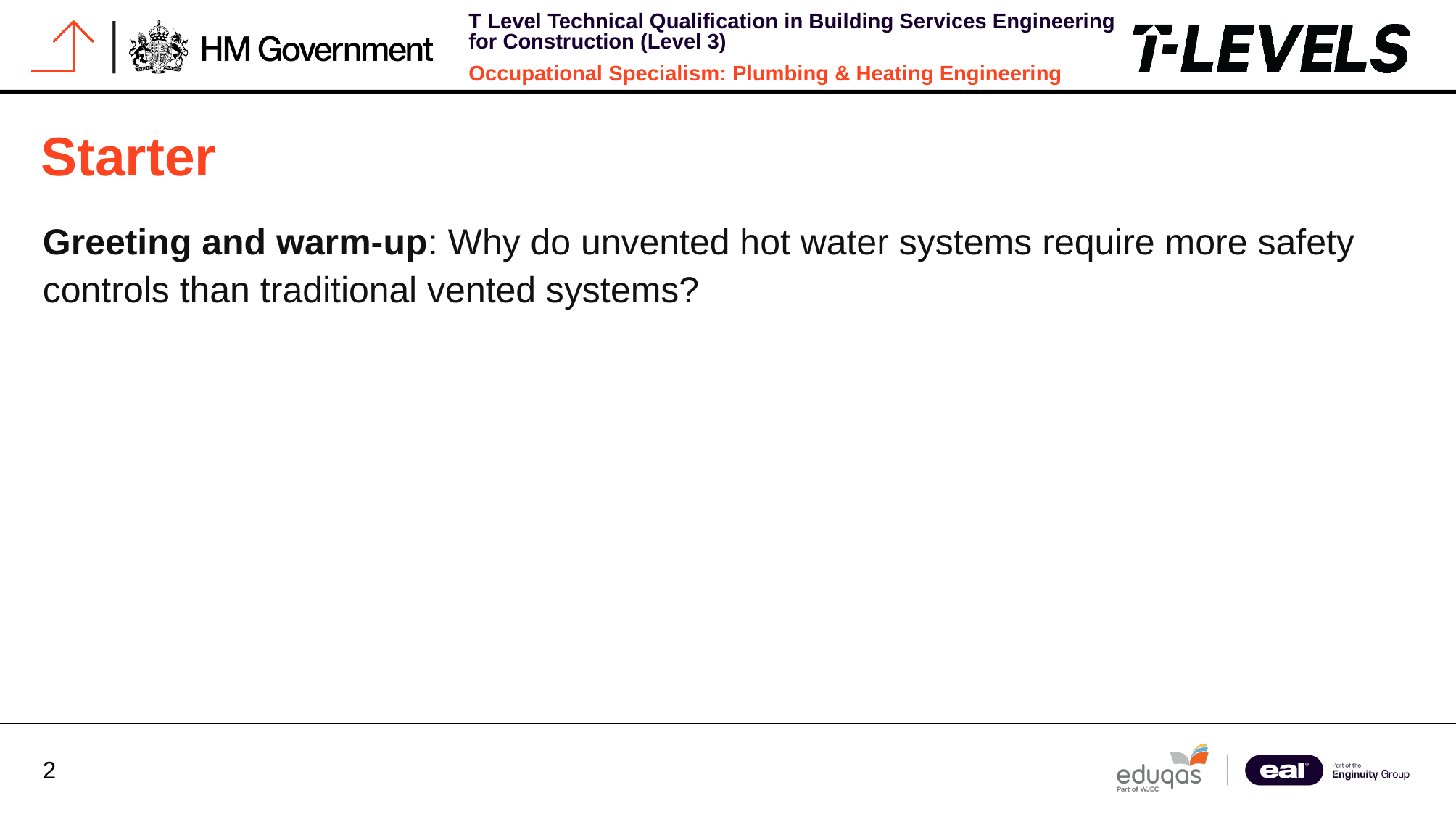

# Starter
Greeting and warm-up: Why do unvented hot water systems require more safety controls than traditional vented systems?